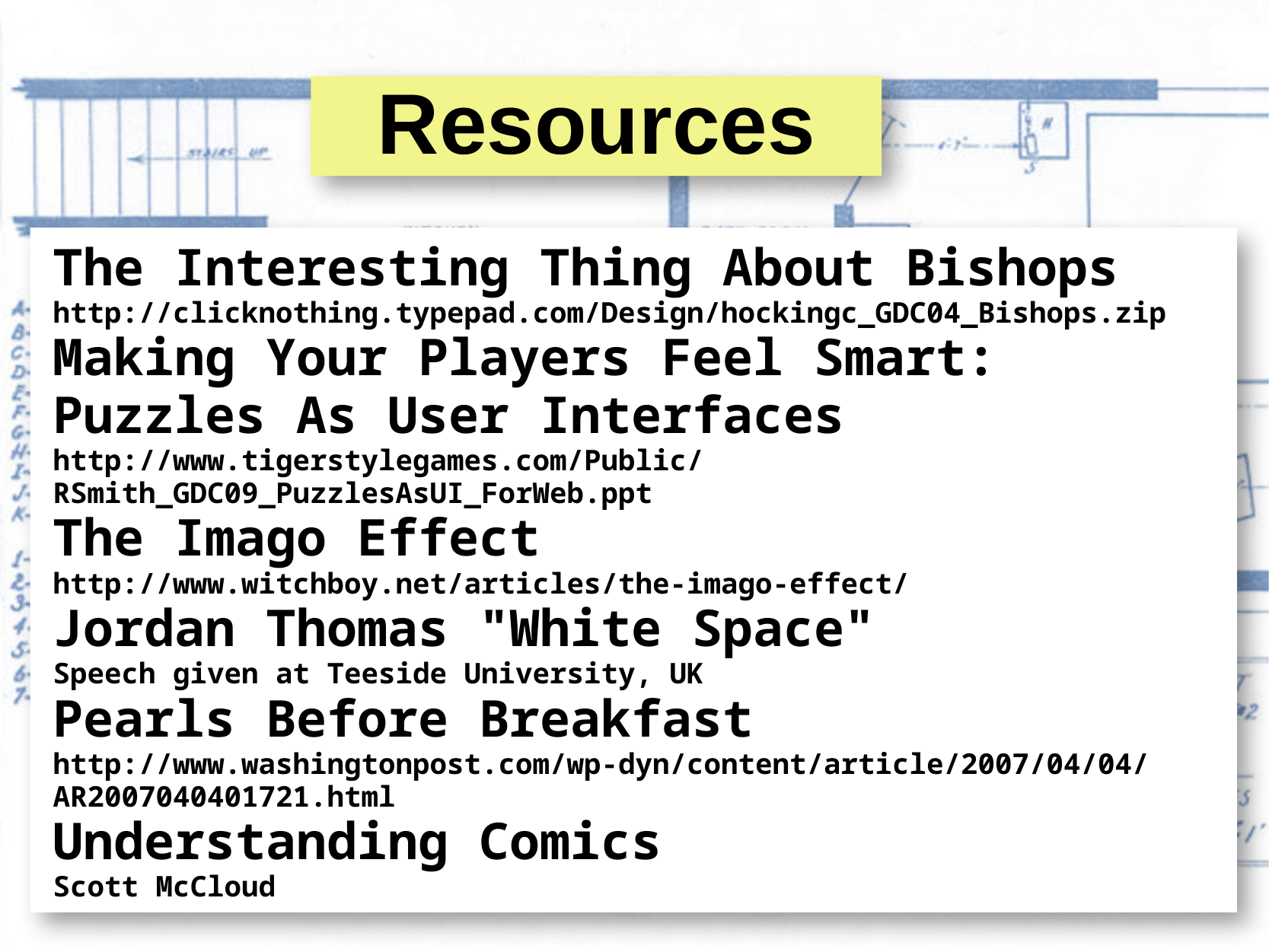

# Resources
The Interesting Thing About Bishops
http://clicknothing.typepad.com/Design/hockingc_GDC04_Bishops.zip
Making Your Players Feel Smart: Puzzles As User Interfaces
http://www.tigerstylegames.com/Public/RSmith_GDC09_PuzzlesAsUI_ForWeb.ppt
The Imago Effect
http://www.witchboy.net/articles/the-imago-effect/
Jordan Thomas "White Space"
Speech given at Teeside University, UK
Pearls Before Breakfast
http://www.washingtonpost.com/wp-dyn/content/article/2007/04/04/AR2007040401721.html
Understanding Comics
Scott McCloud